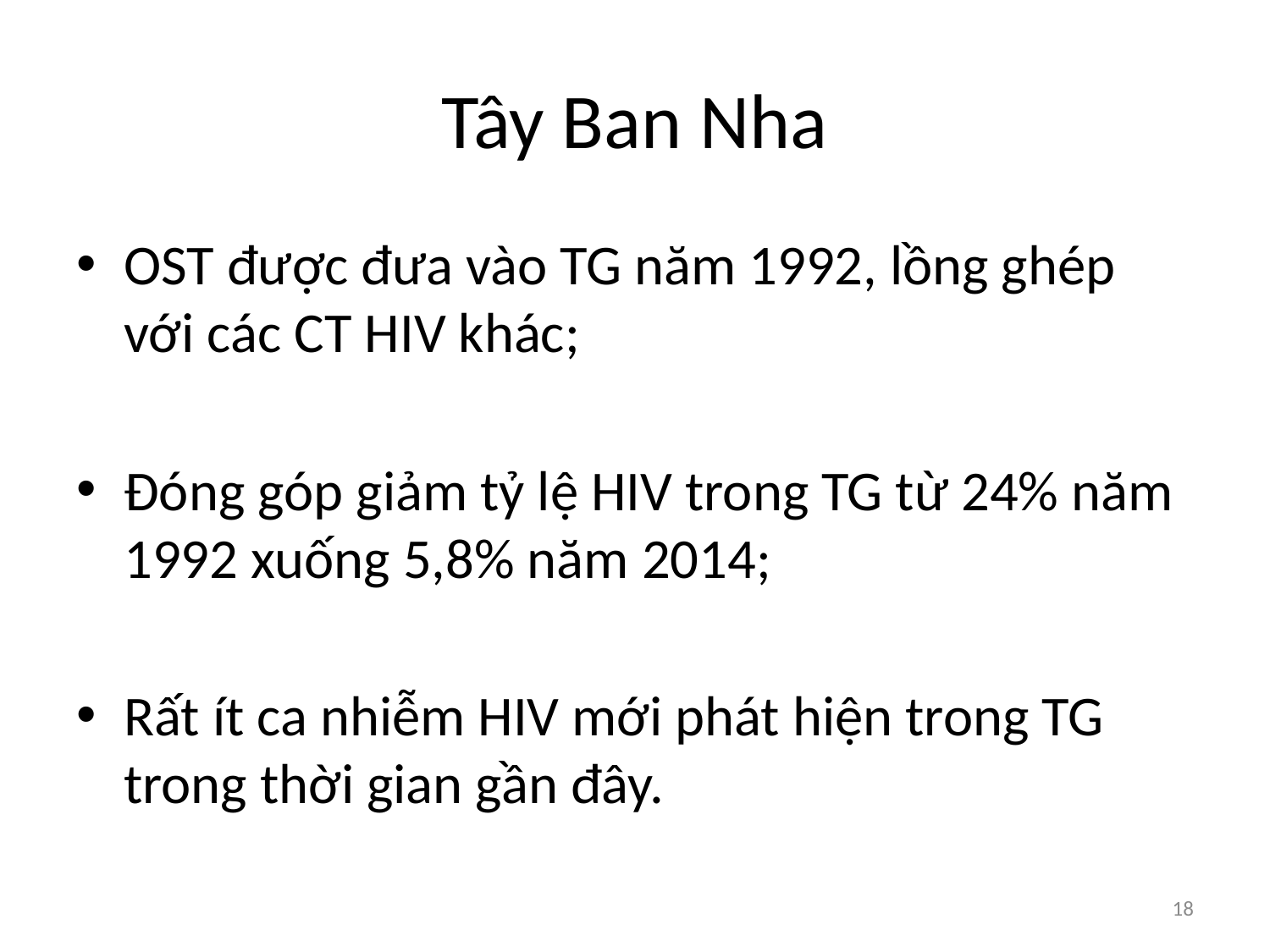

# Tây Ban Nha
OST được đưa vào TG năm 1992, lồng ghép với các CT HIV khác;

Đóng góp giảm tỷ lệ HIV trong TG từ 24% năm 1992 xuống 5,8% năm 2014;

Rất ít ca nhiễm HIV mới phát hiện trong TG trong thời gian gần đây.

18